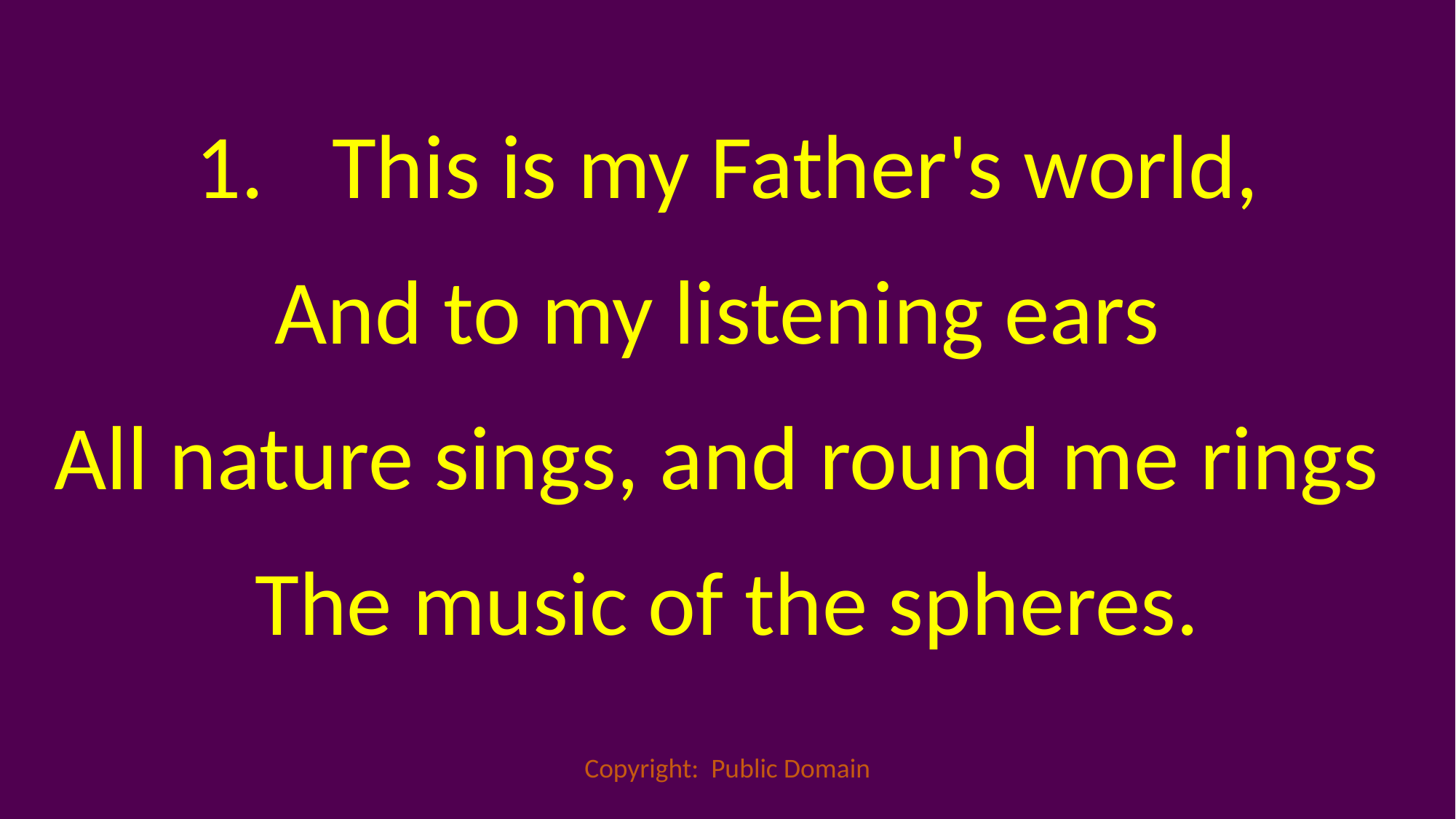

This is my Father's world,
And to my listening ears
All nature sings, and round me rings
The music of the spheres.
Copyright:  Public Domain